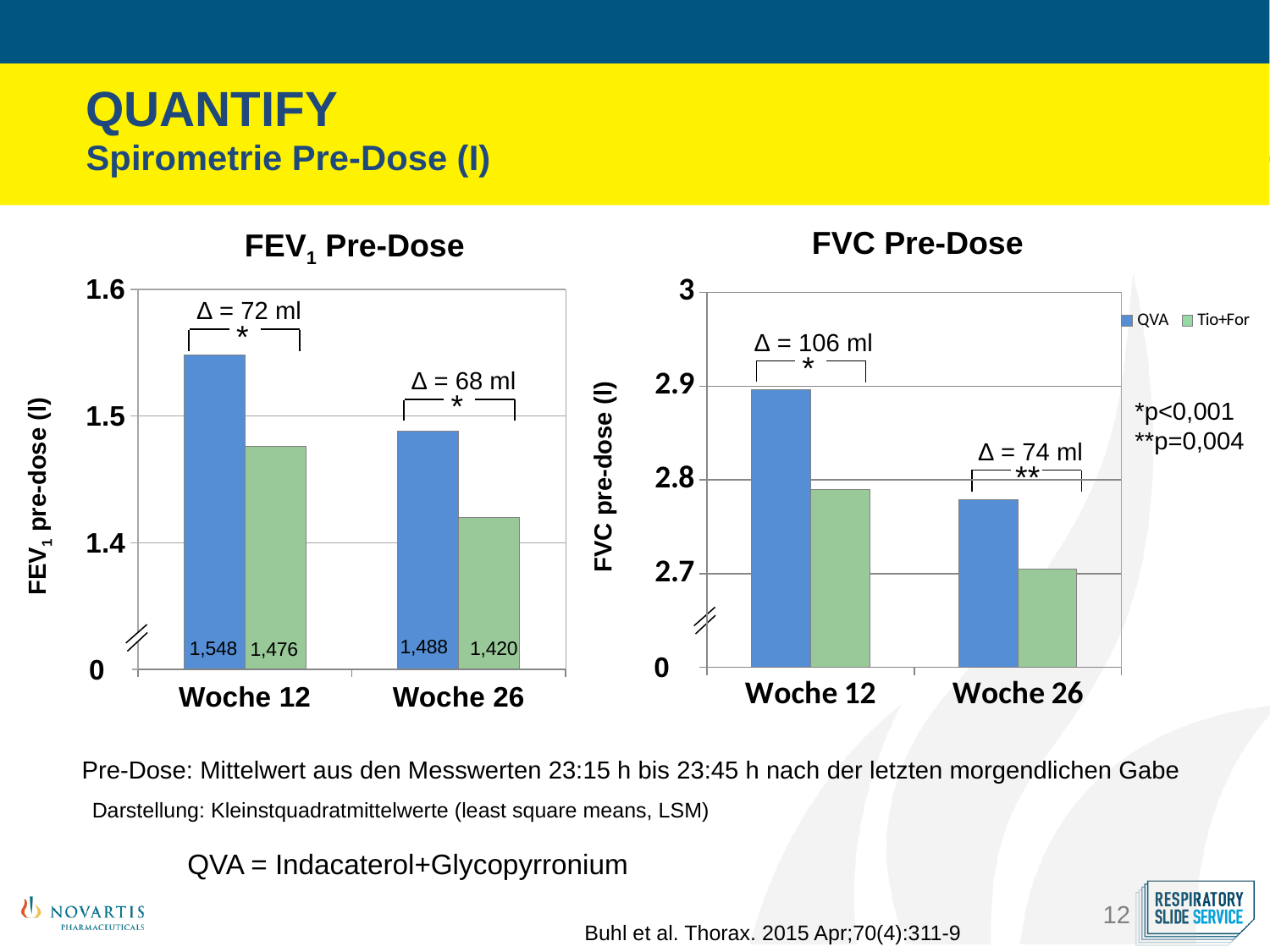

QUANTIFY
Spirometrie Pre-Dose (I)
FVC Pre-Dose
FEV1 Pre-Dose

### Chart

| Category | QVA | Tio+For |
|---|---|---|
| Woche 12 | 2.8959999999999986 | 2.79 |
| Woche 26 | 2.779 | 2.705 |
FVC pre-dose (l)

### Chart

| Category |  |  |
|---|---|---|
| Woche 12 | 1.548 | 1.476 |
| Woche 26 | 1.488 | 1.42 |
0
∆ = 72 ml
 *
∆ = 106 ml
 *
FEV1 pre-dose (l)
∆ = 68 ml
 *
*p<0,001
**p=0,004
 **
∆ = 74 ml

2,896
2,790
2,779
2,705
0
Pre-Dose: Mittelwert aus den Messwerten 23:15 h bis 23:45 h nach der letzten morgendlichen Gabe
Darstellung: Kleinstquadratmittelwerte (least square means, LSM)
QVA = Indacaterol+Glycopyrronium
Buhl et al. Thorax. 2015 Apr;70(4):311-9